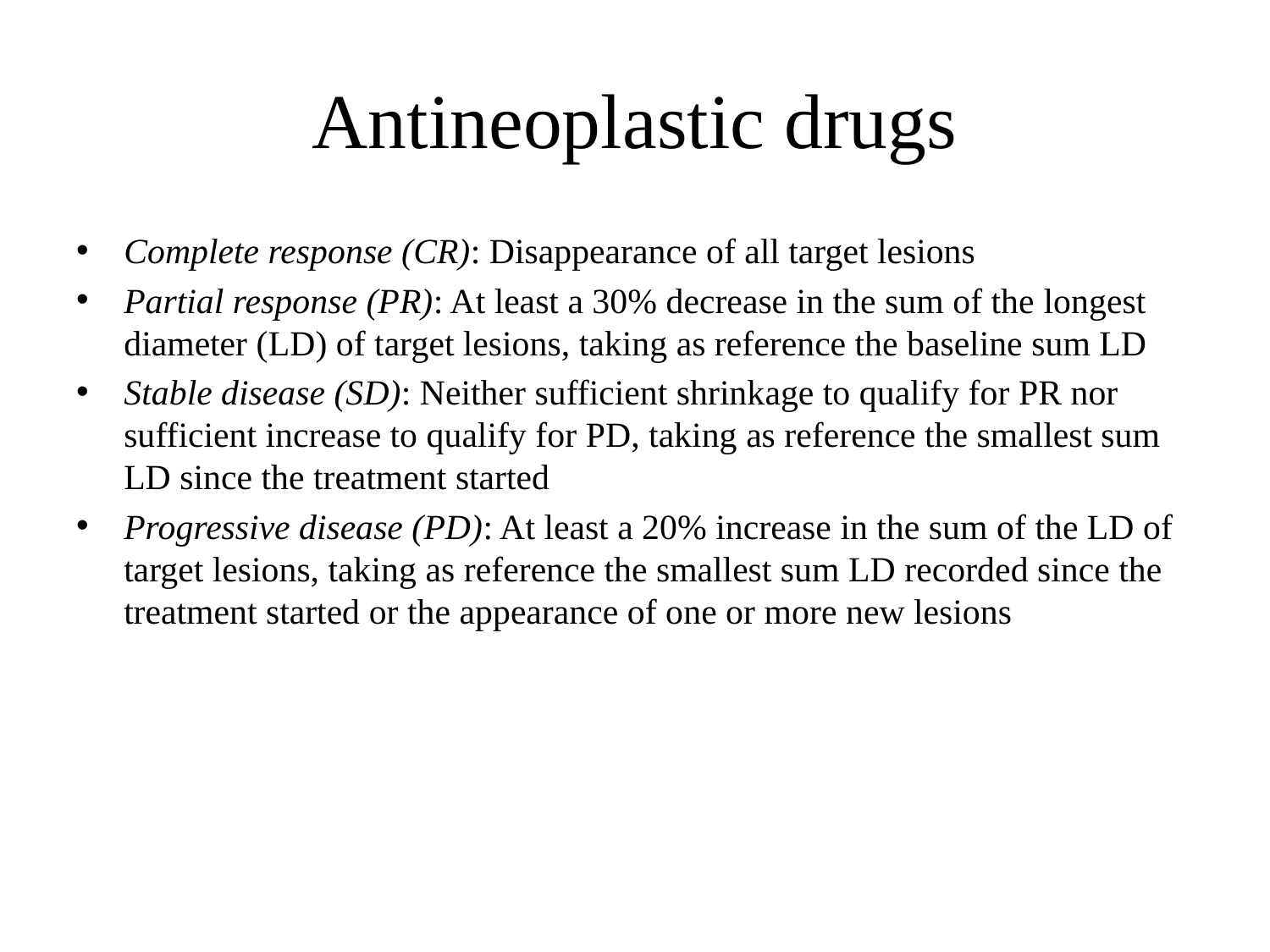

# Antineoplastic drugs
Complete response (CR): Disappearance of all target lesions
Partial response (PR): At least a 30% decrease in the sum of the longest diameter (LD) of target lesions, taking as reference the baseline sum LD
Stable disease (SD): Neither sufficient shrinkage to qualify for PR nor sufficient increase to qualify for PD, taking as reference the smallest sum LD since the treatment started
Progressive disease (PD): At least a 20% increase in the sum of the LD of target lesions, taking as reference the smallest sum LD recorded since the treatment started or the appearance of one or more new lesions